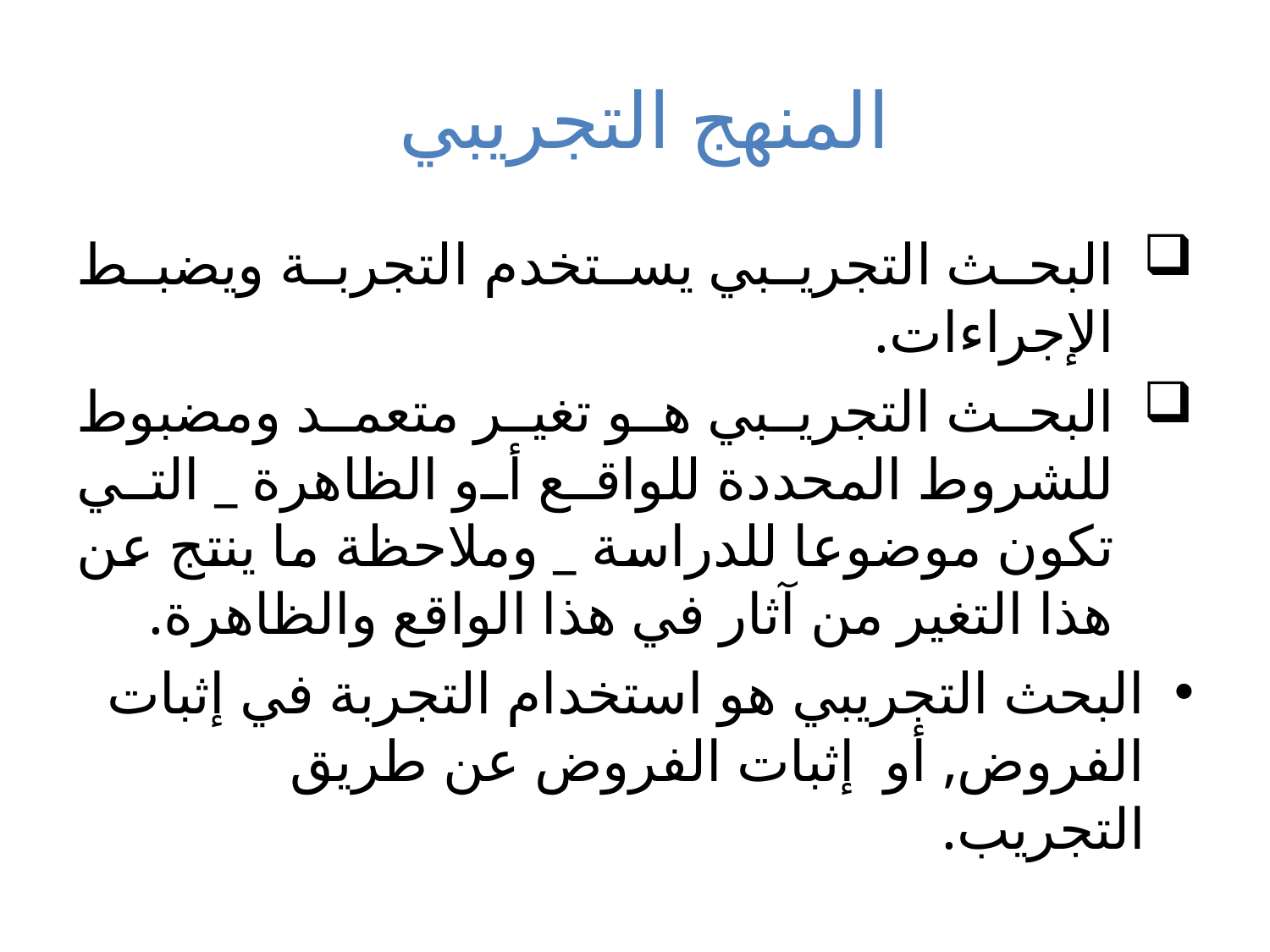

# المنهج التجريبي
البحث التجريبي يستخدم التجربة ويضبط الإجراءات.
البحث التجريبي هو تغير متعمد ومضبوط للشروط المحددة للواقع أو الظاهرة _ التي تكون موضوعا للدراسة _ وملاحظة ما ينتج عن هذا التغير من آثار في هذا الواقع والظاهرة.
البحث التجريبي هو استخدام التجربة في إثبات الفروض, أو  إثبات الفروض عن طريق التجريب.